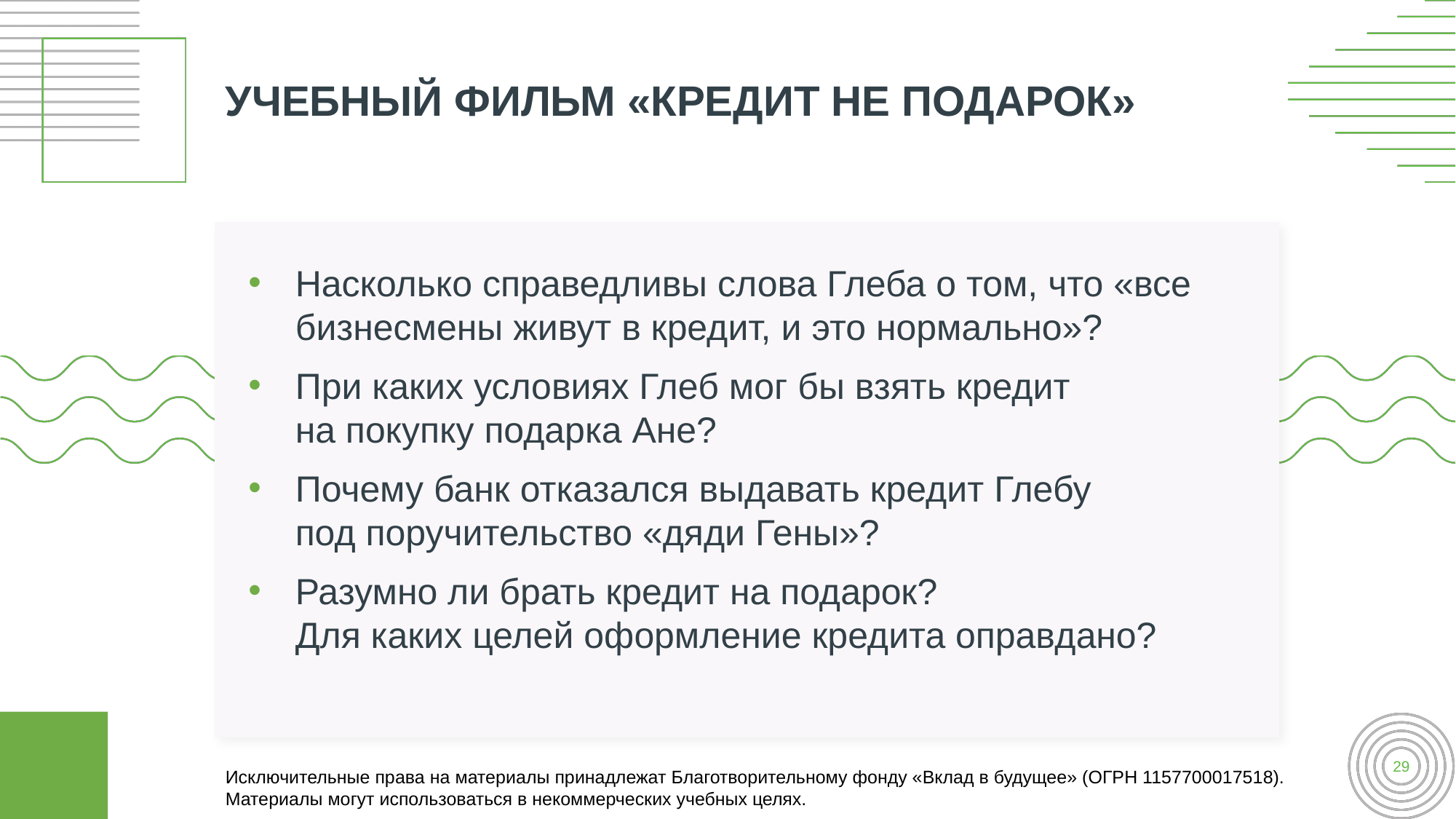

# УЧЕБНЫЙ ФИЛЬМ «КРЕДИТ НЕ ПОДАРОК»
Насколько справедливы слова Глеба о том, что «все бизнесмены живут в кредит, и это нормально»?
При каких условиях Глеб мог бы взять кредит
на покупку подарка Ане?
Почему банк отказался выдавать кредит Глебу
под поручительство «дяди Гены»?
Разумно ли брать кредит на подарок?
Для каких целей оформление кредита оправдано?
29
Исключительные права на материалы принадлежат Благотворительному фонду «Вклад в будущее» (ОГРН 1157700017518).
Материалы могут использоваться в некоммерческих учебных целях.